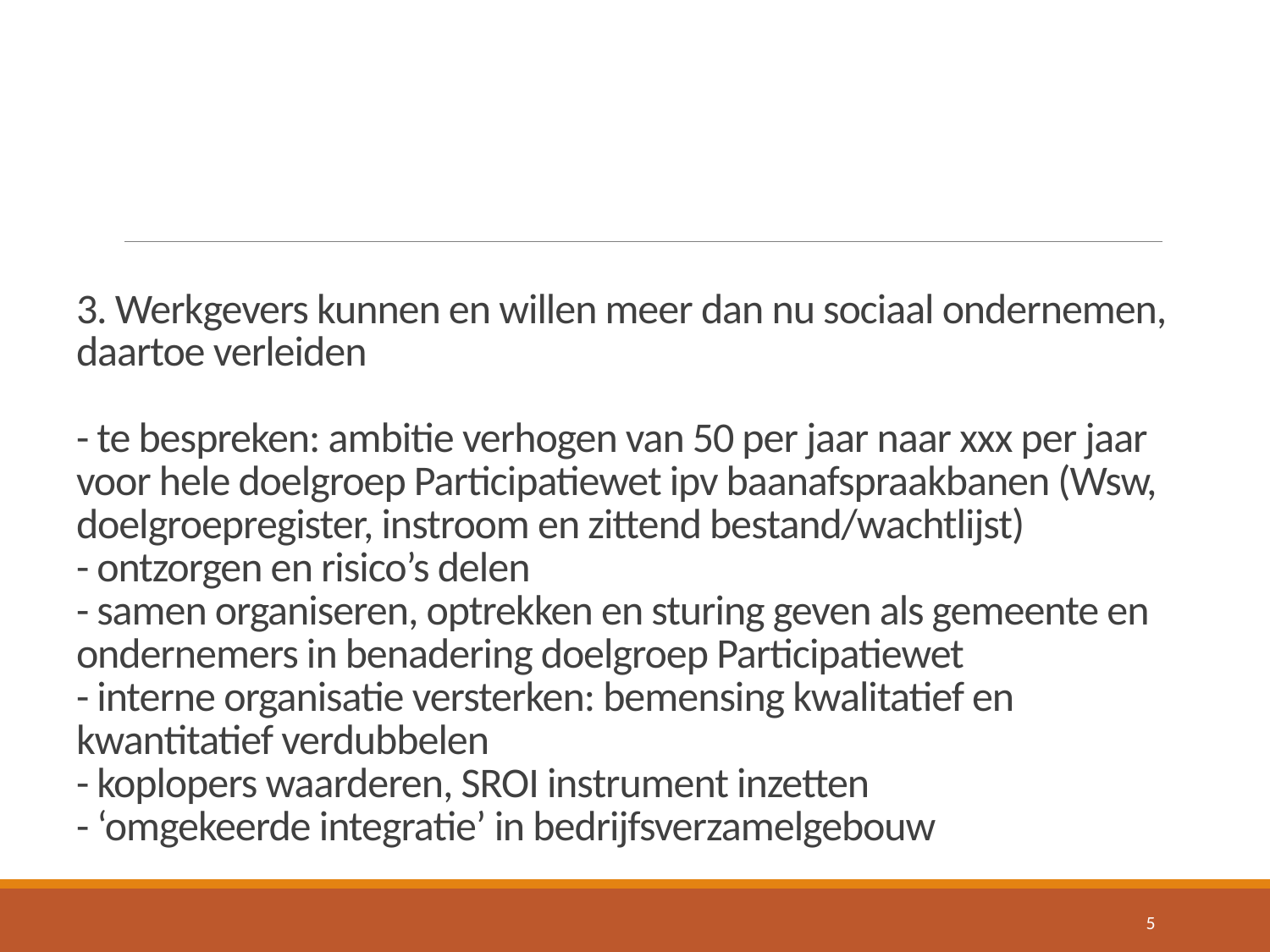

# 3. Werkgevers kunnen en willen meer dan nu sociaal ondernemen, daartoe verleiden - te bespreken: ambitie verhogen van 50 per jaar naar xxx per jaar voor hele doelgroep Participatiewet ipv baanafspraakbanen (Wsw, doelgroepregister, instroom en zittend bestand/wachtlijst) - ontzorgen en risico’s delen - samen organiseren, optrekken en sturing geven als gemeente en ondernemers in benadering doelgroep Participatiewet - interne organisatie versterken: bemensing kwalitatief en kwantitatief verdubbelen - koplopers waarderen, SROI instrument inzetten - ‘omgekeerde integratie’ in bedrijfsverzamelgebouw
5